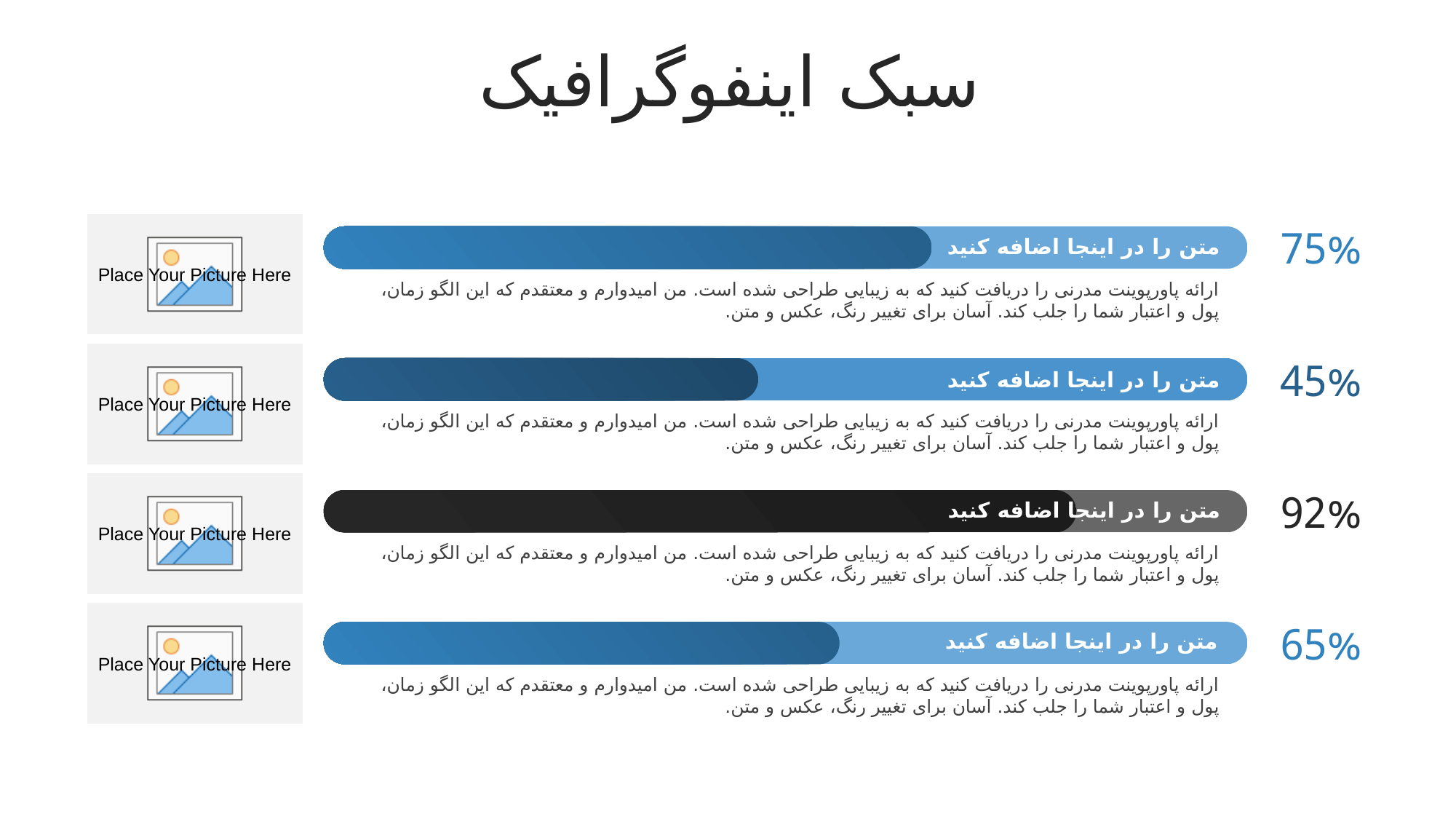

سبک اینفوگرافیک

75%

متن را در اینجا اضافه کنید
ارائه پاورپوینت مدرنی را دریافت کنید که به زیبایی طراحی شده است. من امیدوارم و معتقدم که این الگو زمان، پول و اعتبار شما را جلب کند. آسان برای تغییر رنگ، عکس و متن.

45%

متن را در اینجا اضافه کنید
ارائه پاورپوینت مدرنی را دریافت کنید که به زیبایی طراحی شده است. من امیدوارم و معتقدم که این الگو زمان، پول و اعتبار شما را جلب کند. آسان برای تغییر رنگ، عکس و متن.

92%

متن را در اینجا اضافه کنید
ارائه پاورپوینت مدرنی را دریافت کنید که به زیبایی طراحی شده است. من امیدوارم و معتقدم که این الگو زمان، پول و اعتبار شما را جلب کند. آسان برای تغییر رنگ، عکس و متن.

65%
متن را در اینجا اضافه کنید

ارائه پاورپوینت مدرنی را دریافت کنید که به زیبایی طراحی شده است. من امیدوارم و معتقدم که این الگو زمان، پول و اعتبار شما را جلب کند. آسان برای تغییر رنگ، عکس و متن.